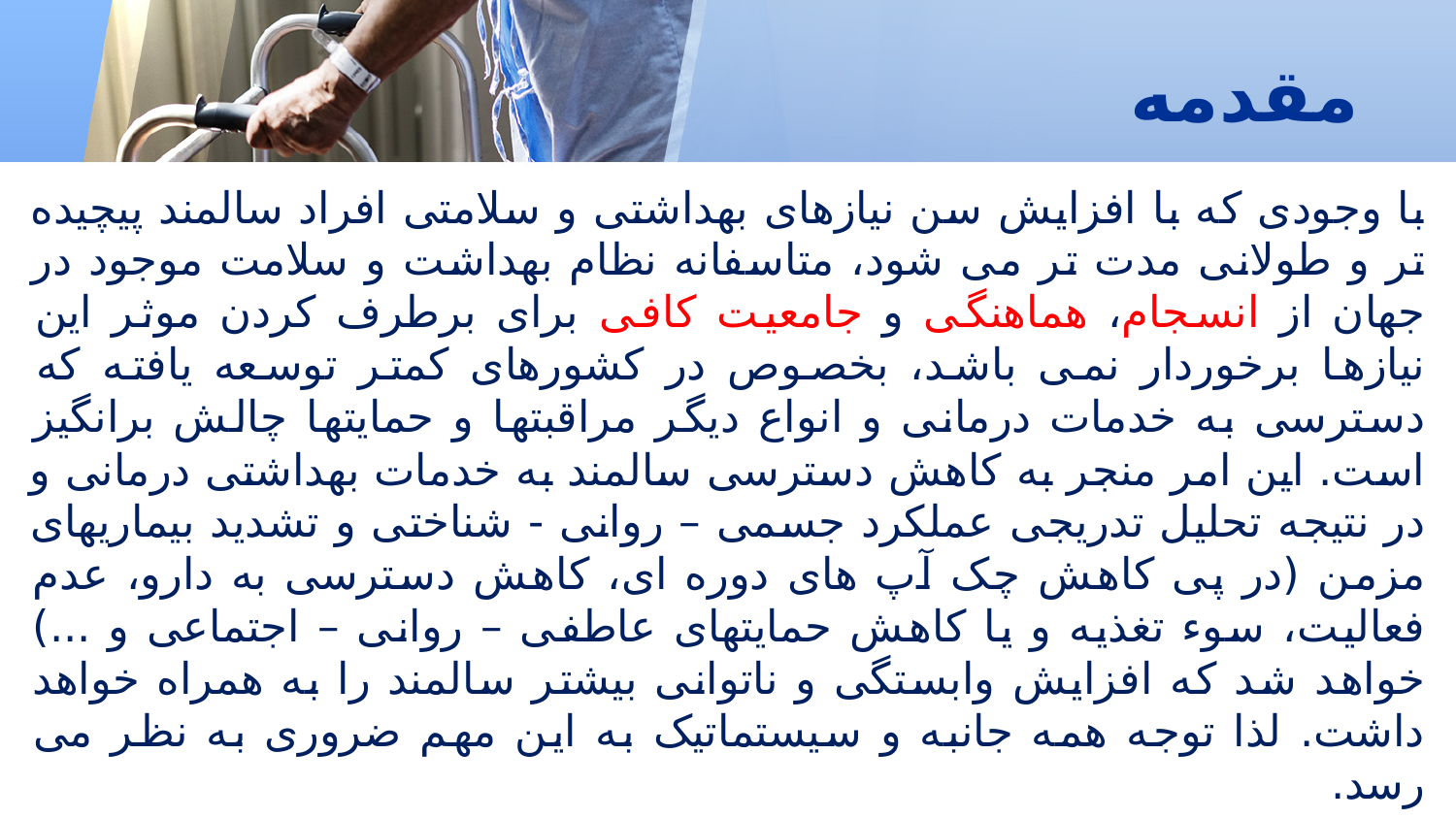

# مقدمه
با وجودی که با افزایش سن نیازهای بهداشتی و سلامتی افراد سالمند پیچیده تر و طولانی مدت تر می شود، متاسفانه نظام بهداشت و سلامت موجود در جهان از انسجام، هماهنگی و جامعیت کافی برای برطرف کردن موثر این نیازها برخوردار نمی باشد، بخصوص در کشورهای کمتر توسعه یافته که دسترسی به خدمات درمانی و انواع دیگر مراقبتها و حمایتها چالش برانگیز است. این امر منجر به کاهش دسترسی سالمند به خدمات بهداشتی درمانی و در نتیجه تحلیل تدریجی عملکرد جسمی – روانی - شناختی و تشدید بیماریهای مزمن (در پی کاهش چک آپ های دوره ای، کاهش دسترسی به دارو، عدم فعالیت، سوء تغذیه و یا کاهش حمایتهای عاطفی – روانی – اجتماعی و ...) خواهد شد که افزایش وابستگی و ناتوانی بیشتر سالمند را به همراه خواهد داشت. لذا توجه همه جانبه و سیستماتیک به این مهم ضروری به نظر می رسد.